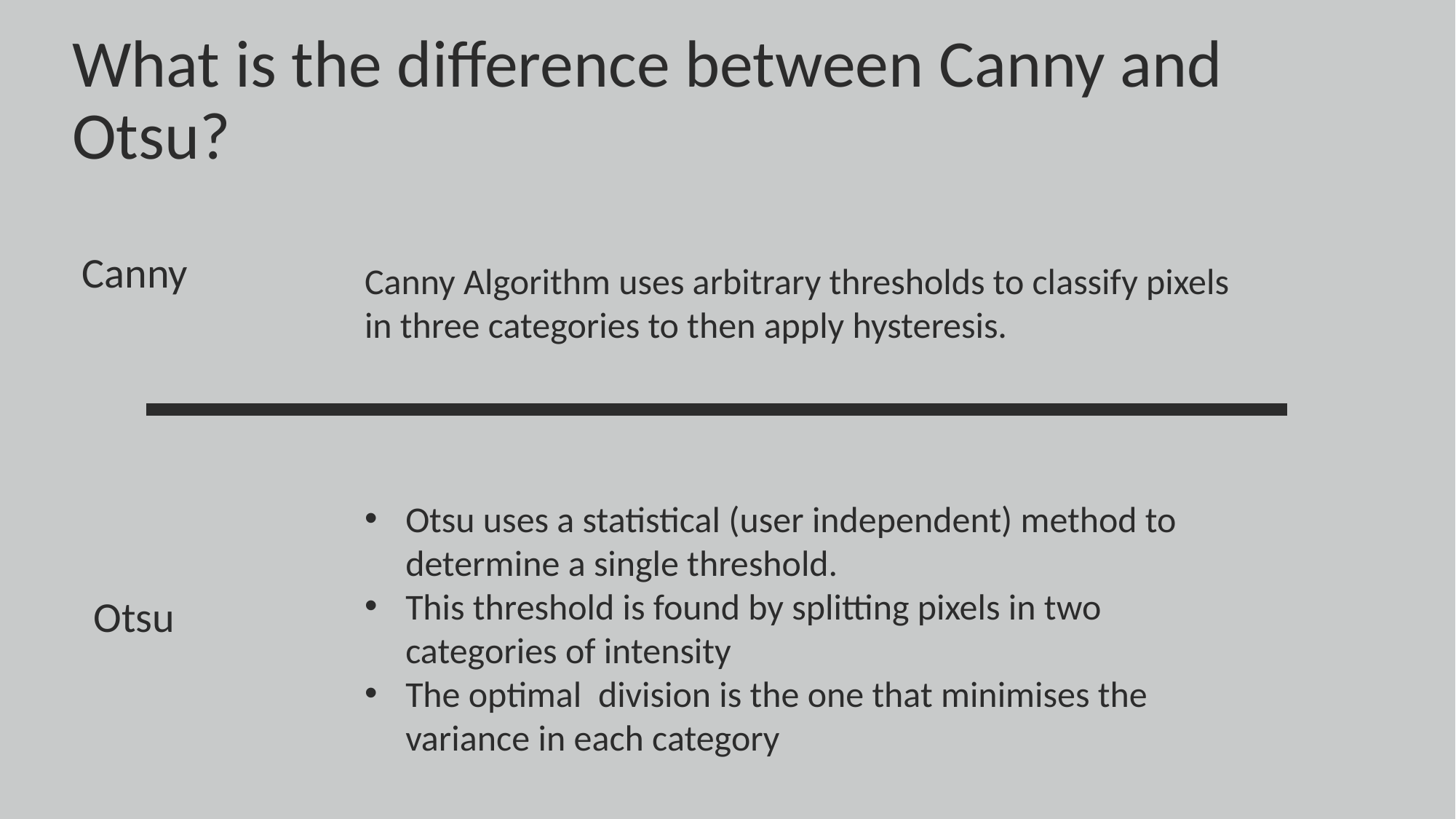

# What is the difference between Canny and Otsu?
Canny
Canny Algorithm uses arbitrary thresholds to classify pixels in three categories to then apply hysteresis.
Otsu uses a statistical (user independent) method to determine a single threshold.
This threshold is found by splitting pixels in two categories of intensity
The optimal  division is the one that minimises the variance in each category
Otsu